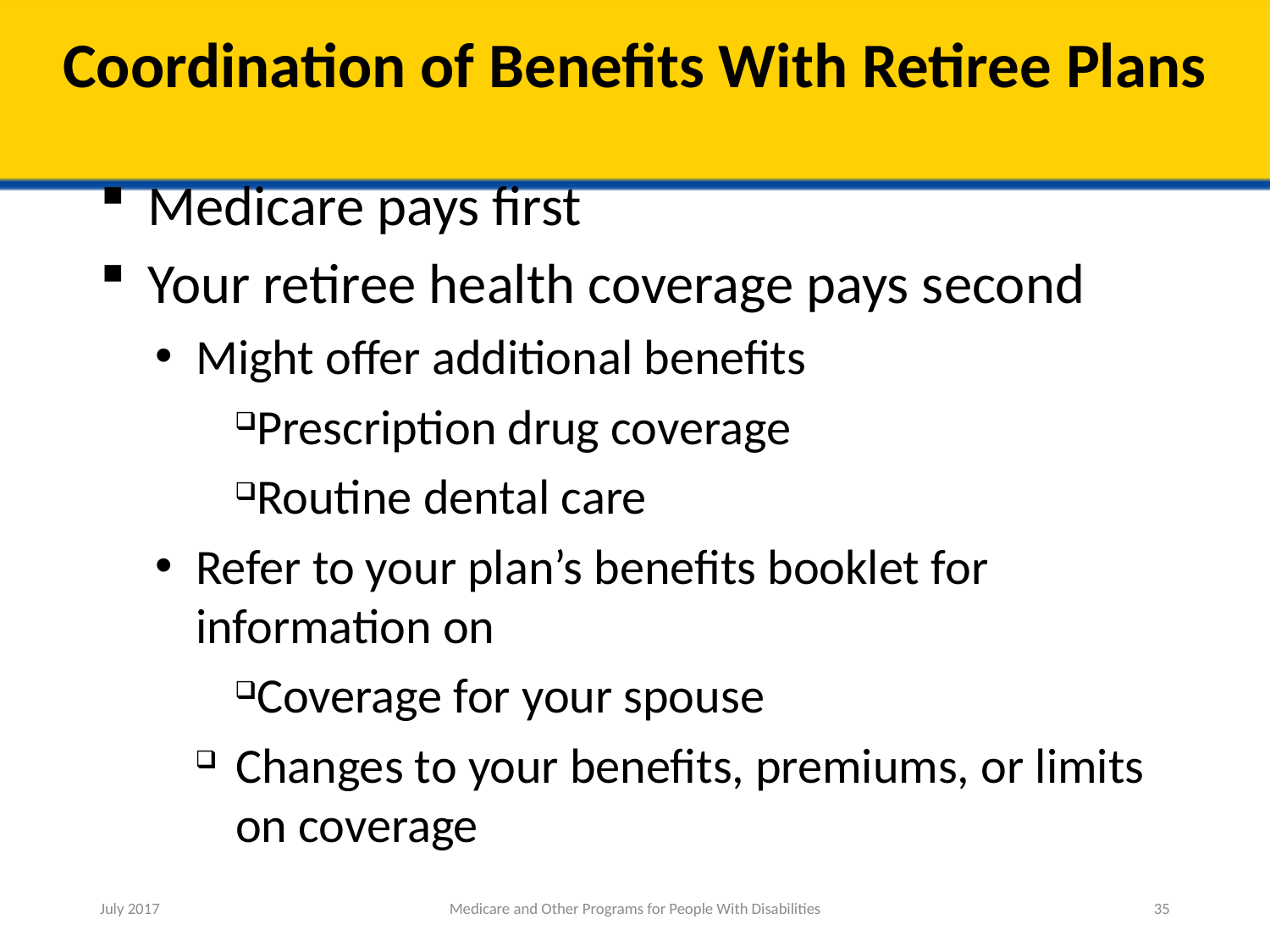

# Coordination of Benefits With Retiree Plans
Medicare pays first
Your retiree health coverage pays second
Might offer additional benefits
Prescription drug coverage
Routine dental care
Refer to your plan’s benefits booklet for information on
Coverage for your spouse
Changes to your benefits, premiums, or limits on coverage

July 2017
Medicare and Other Programs for People With Disabilities
35